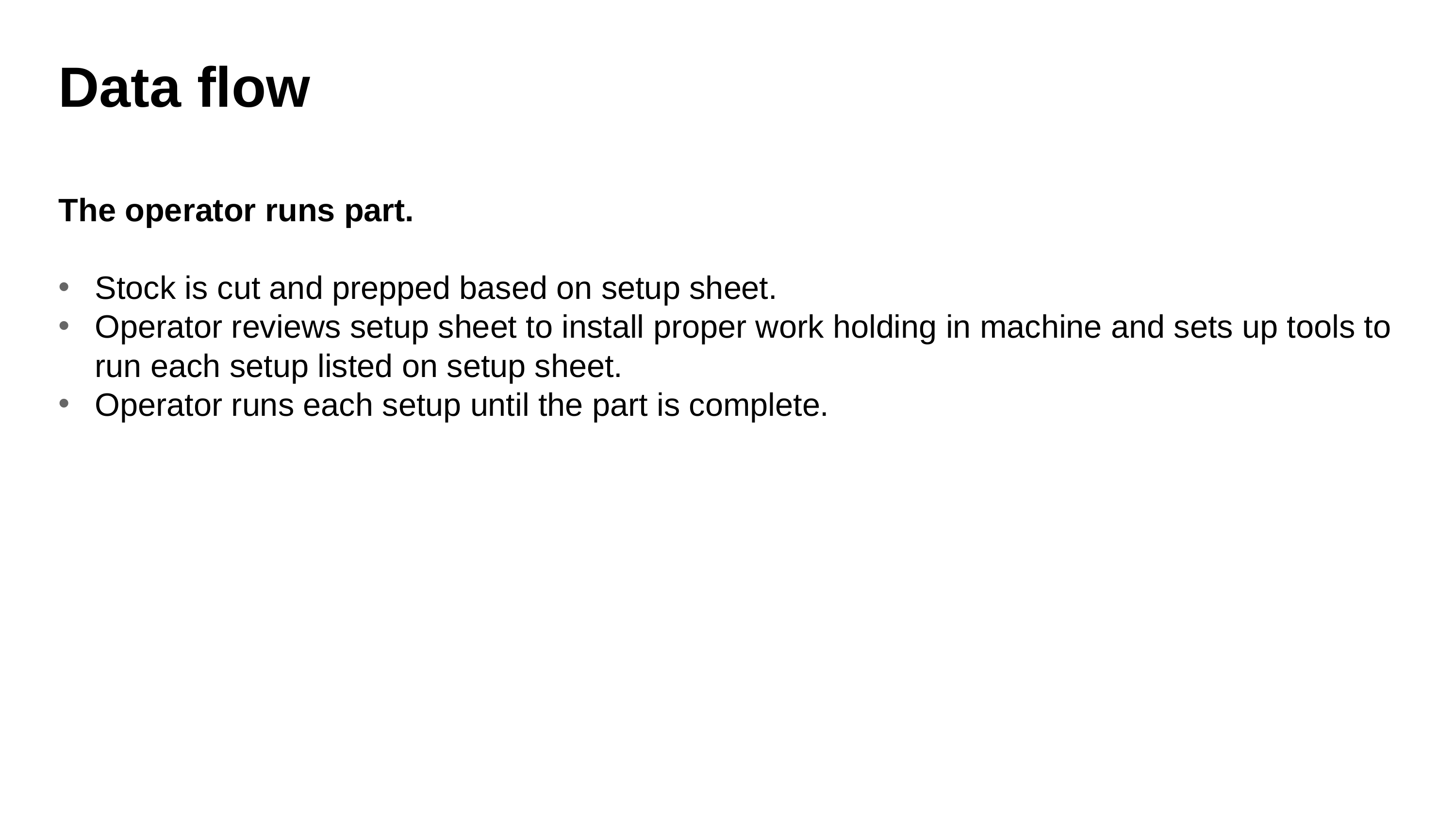

# Data flow
The operator runs part.

Stock is cut and prepped based on setup sheet.
Operator reviews setup sheet to install proper work holding in machine and sets up tools to run each setup listed on setup sheet.
Operator runs each setup until the part is complete.